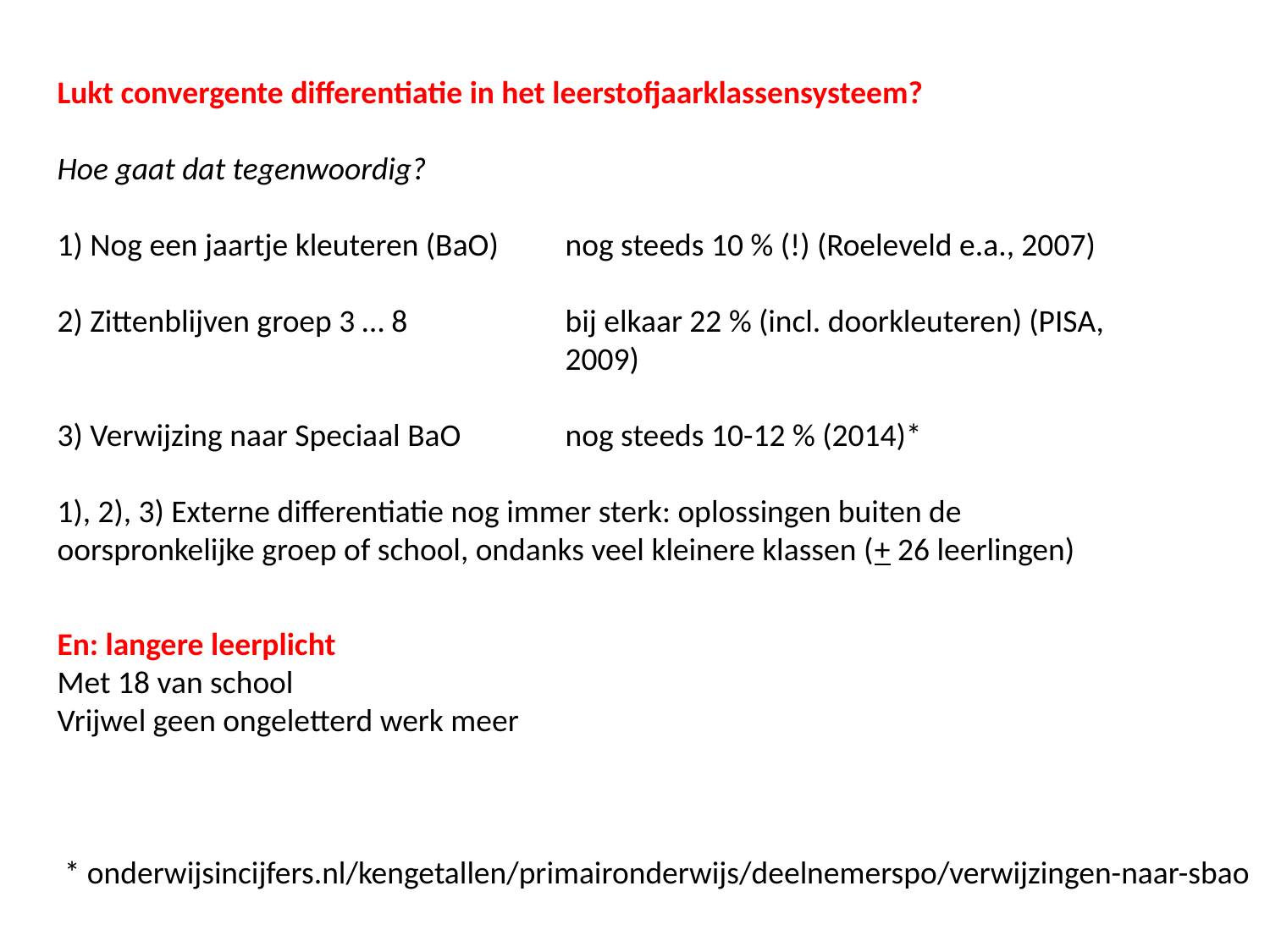

Lukt convergente differentiatie in het leerstofjaarklassensysteem?

Hoe gaat dat tegenwoordig?

1) Nog een jaartje kleuteren (BaO)	nog steeds 10 % (!) (Roeleveld e.a., 2007)

2) Zittenblijven groep 3 … 8		bij elkaar 22 % (incl. doorkleuteren) (PISA, 				2009)

3) Verwijzing naar Speciaal BaO	nog steeds 10-12 % (2014)*
1), 2), 3) Externe differentiatie nog immer sterk: oplossingen buiten de oorspronkelijke groep of school, ondanks veel kleinere klassen (+ 26 leerlingen)
En: langere leerplicht
Met 18 van school
Vrijwel geen ongeletterd werk meer
* onderwijsincijfers.nl/kengetallen/primaironderwijs/deelnemerspo/verwijzingen-naar-sbao